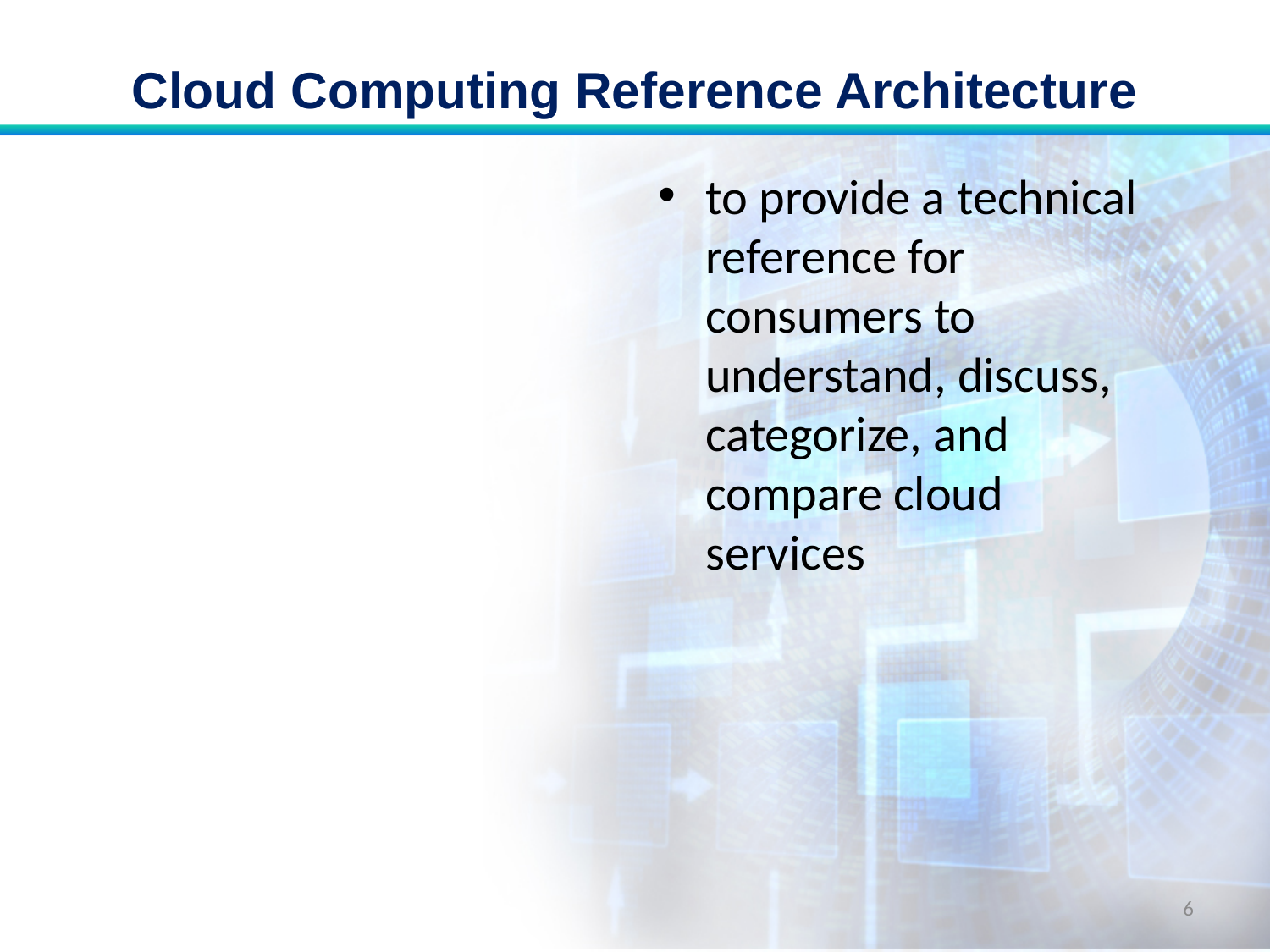

# Cloud Computing Reference Architecture
to provide a technical reference for consumers to understand, discuss, categorize, and compare cloud services
6